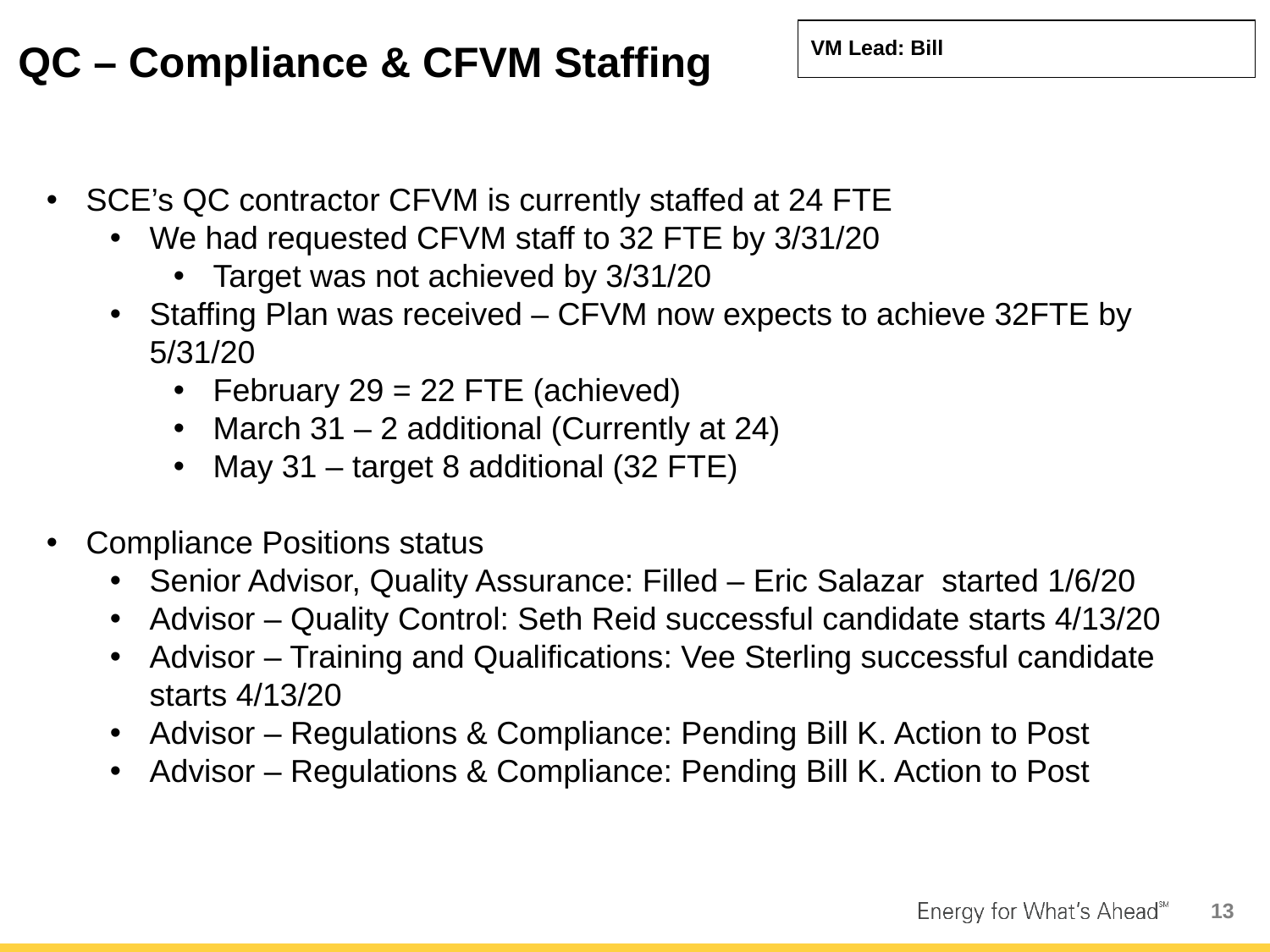

overall_0_132083107041691217 columns_2_132048702459405524 7_1_132048702466692635 10_1_132048702466852189 21_1_132048721872633283 23_1_132049640018006217 26_1_132049645698177263 29_1_132083107019594412 33_1_132083107019594412 13_1_132083204190616292
VM Lead: Bill
# QC – Compliance & CFVM Staffing
SCE’s QC contractor CFVM is currently staffed at 24 FTE
We had requested CFVM staff to 32 FTE by 3/31/20
Target was not achieved by 3/31/20
Staffing Plan was received – CFVM now expects to achieve 32FTE by 5/31/20
February 29 = 22 FTE (achieved)
March 31 – 2 additional (Currently at 24)
May 31 – target 8 additional (32 FTE)

Compliance Positions status
Senior Advisor, Quality Assurance: Filled – Eric Salazar  started 1/6/20
Advisor – Quality Control: Seth Reid successful candidate starts 4/13/20
Advisor – Training and Qualifications: Vee Sterling successful candidate starts 4/13/20
Advisor – Regulations & Compliance: Pending Bill K. Action to Post
Advisor – Regulations & Compliance: Pending Bill K. Action to Post